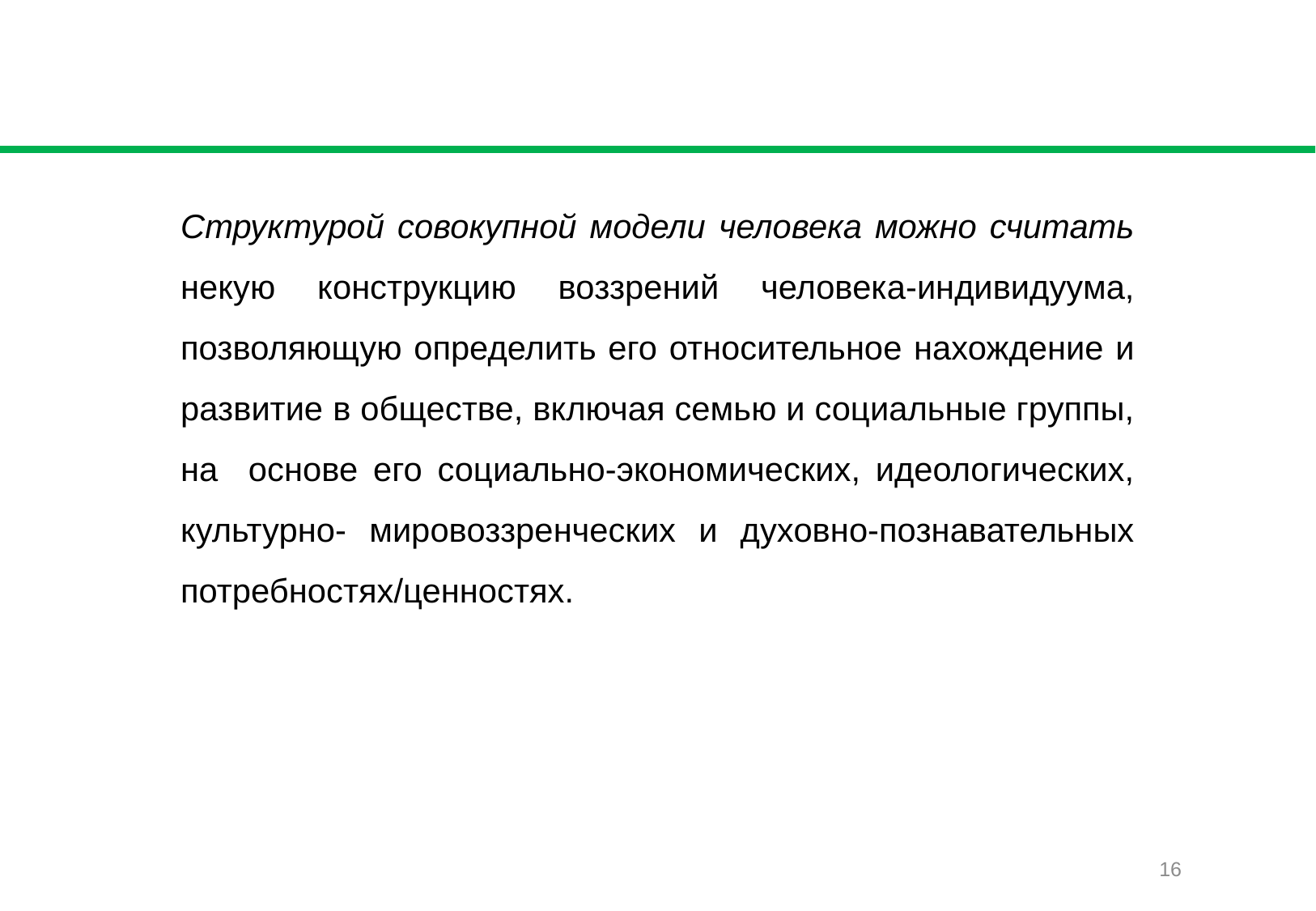

#
Структурой совокупной модели человека можно считать некую конструкцию воззрений человека-индивидуума, позволяющую определить его относительное нахождение и развитие в обществе, включая семью и социальные группы, на  основе его социально-экономических, идеологических, культурно- мировоззренческих и духовно-познавательных потребностях/ценностях.

16